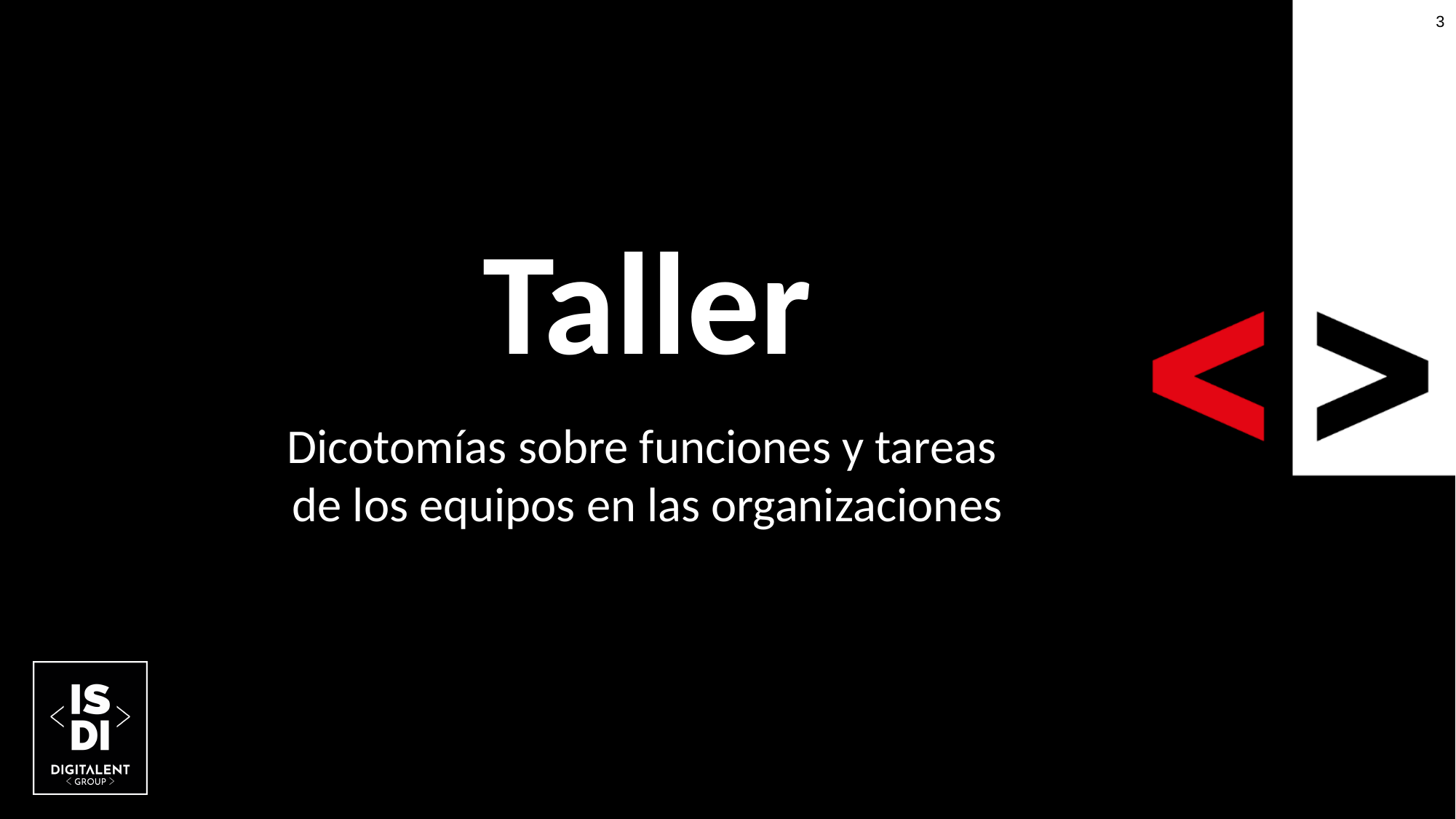

3
Taller
Dicotomías sobre funciones y tareas
de los equipos en las organizaciones